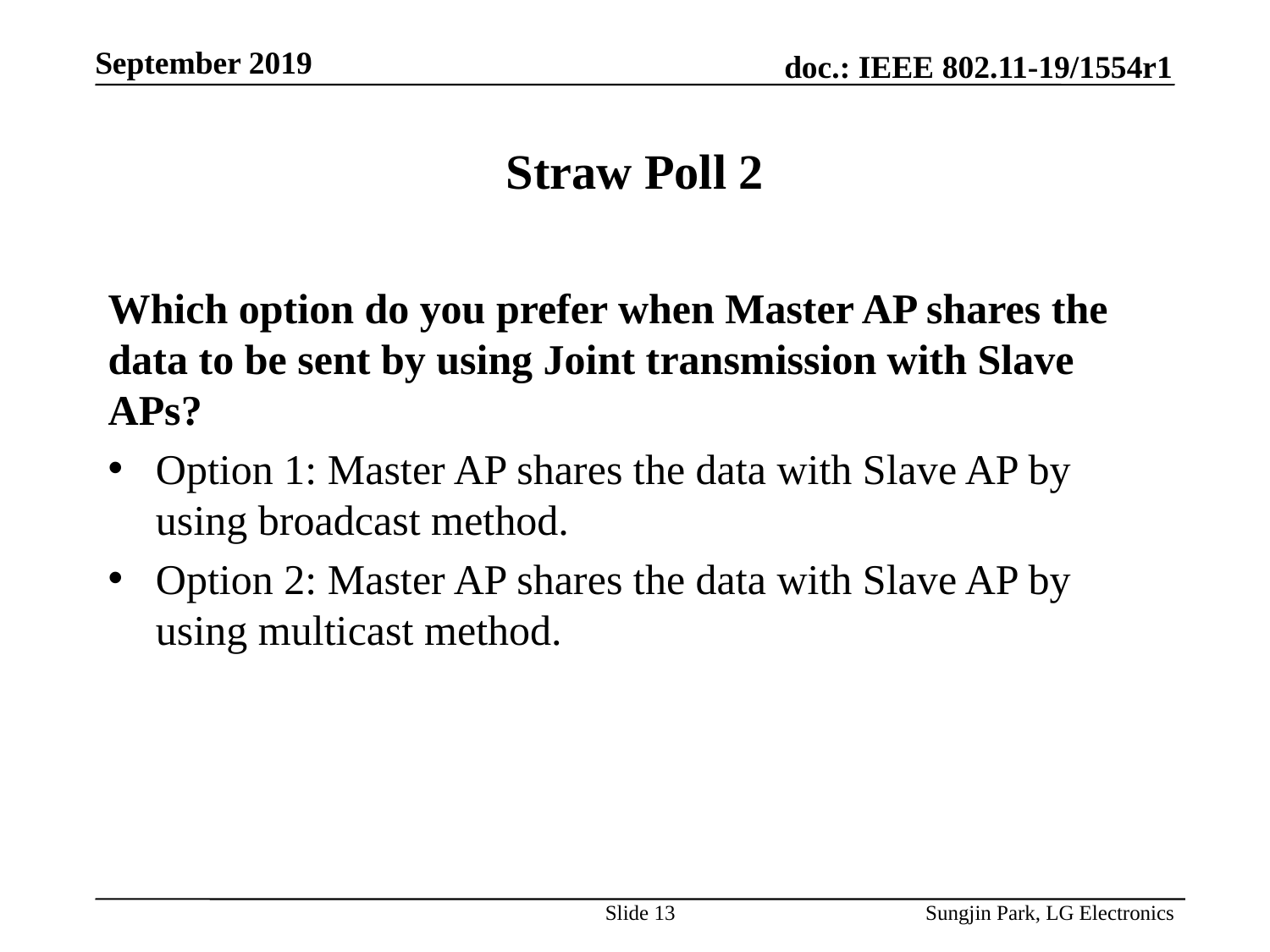

# Straw Poll 2
Which option do you prefer when Master AP shares the data to be sent by using Joint transmission with Slave APs?
Option 1: Master AP shares the data with Slave AP by using broadcast method.
Option 2: Master AP shares the data with Slave AP by using multicast method.

Slide 13